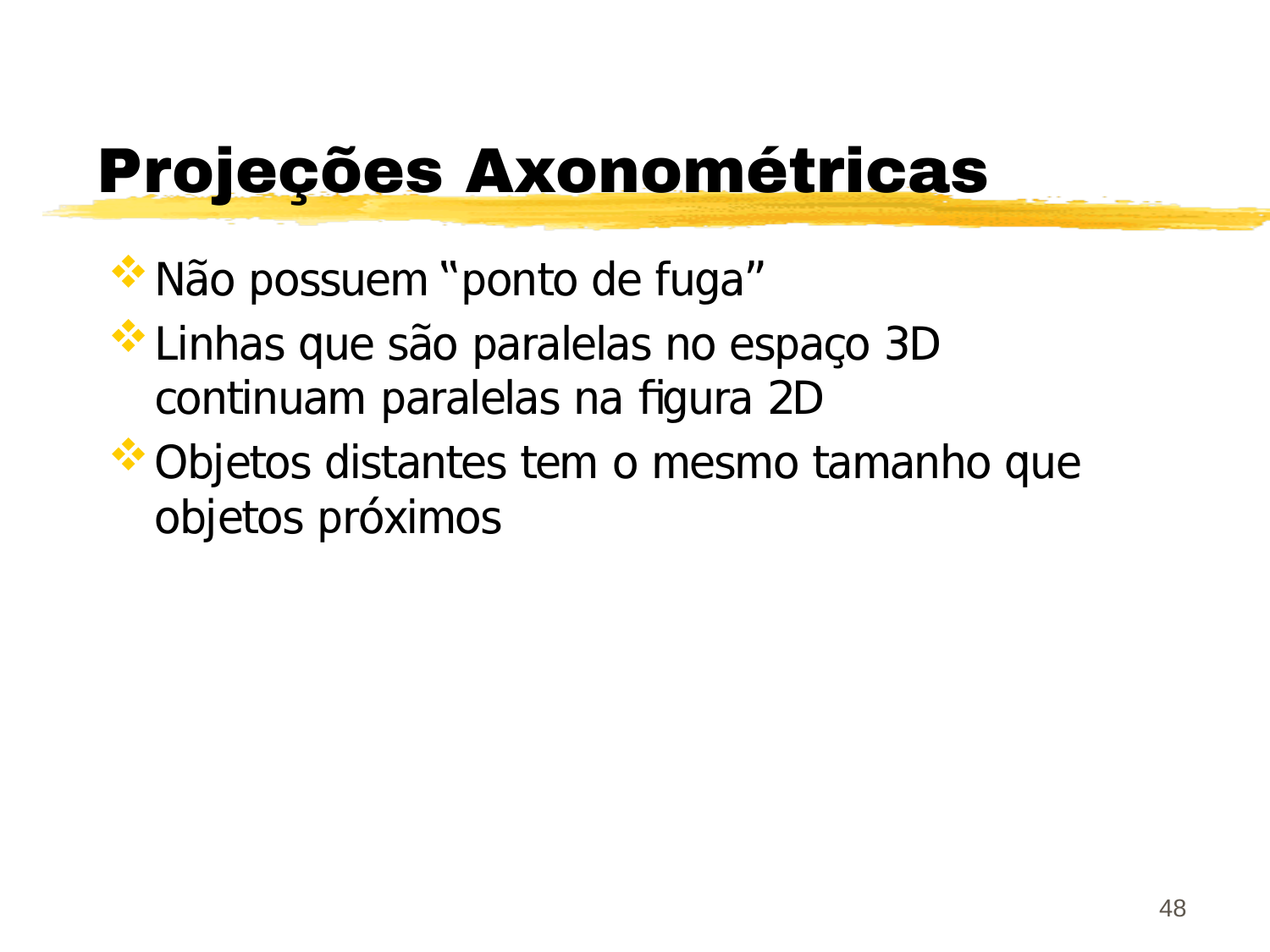

# Projeções Axonométricas
Não possuem “ponto de fuga”
Linhas que são paralelas no espaço 3D continuam paralelas na figura 2D
Objetos distantes tem o mesmo tamanho que objetos próximos
48